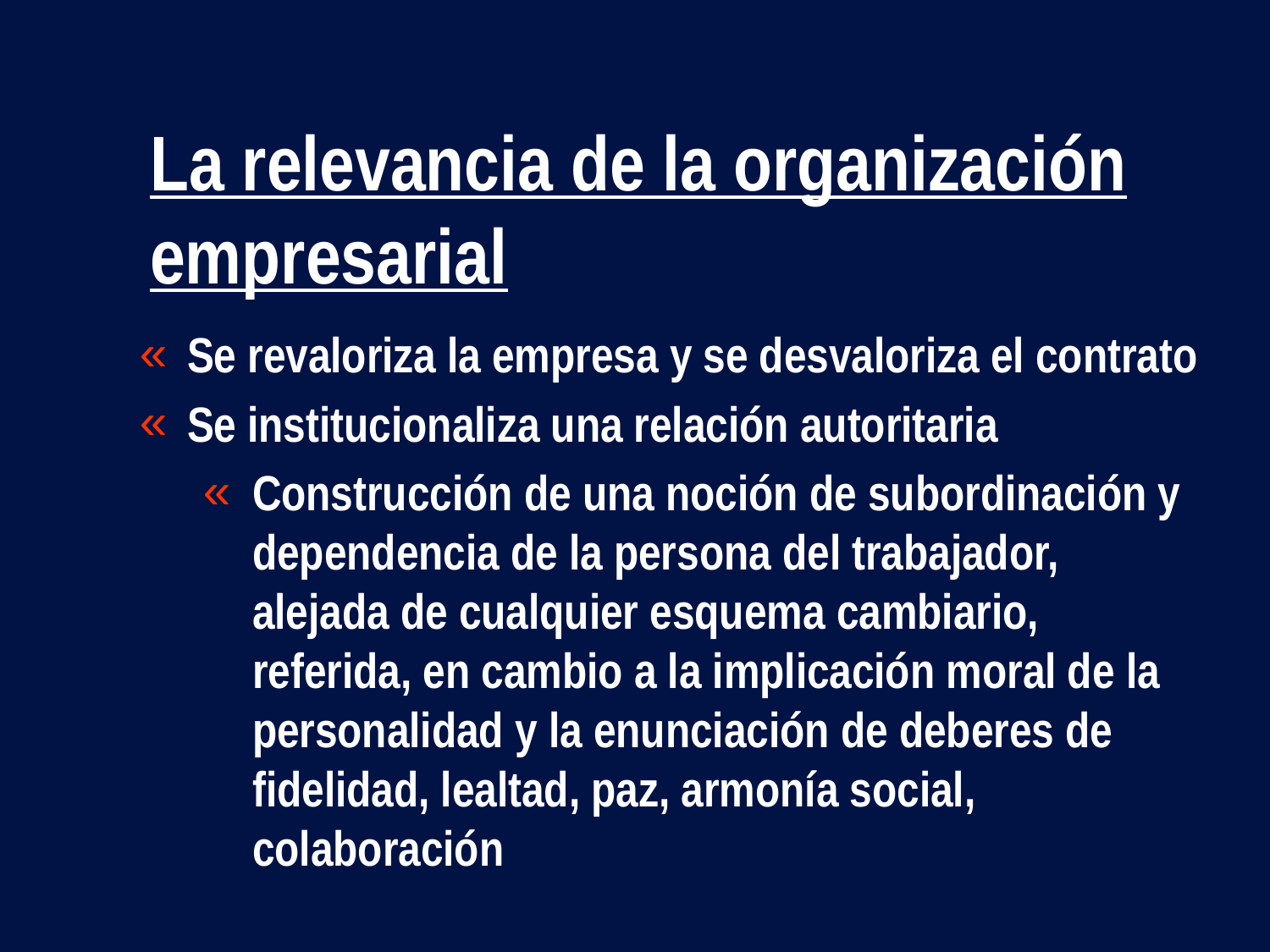

# La relevancia de la organización empresarial
Se revaloriza la empresa y se desvaloriza el contrato
Se institucionaliza una relación autoritaria
Construcción de una noción de subordinación y dependencia de la persona del trabajador, alejada de cualquier esquema cambiario, referida, en cambio a la implicación moral de la personalidad y la enunciación de deberes de fidelidad, lealtad, paz, armonía social, colaboración